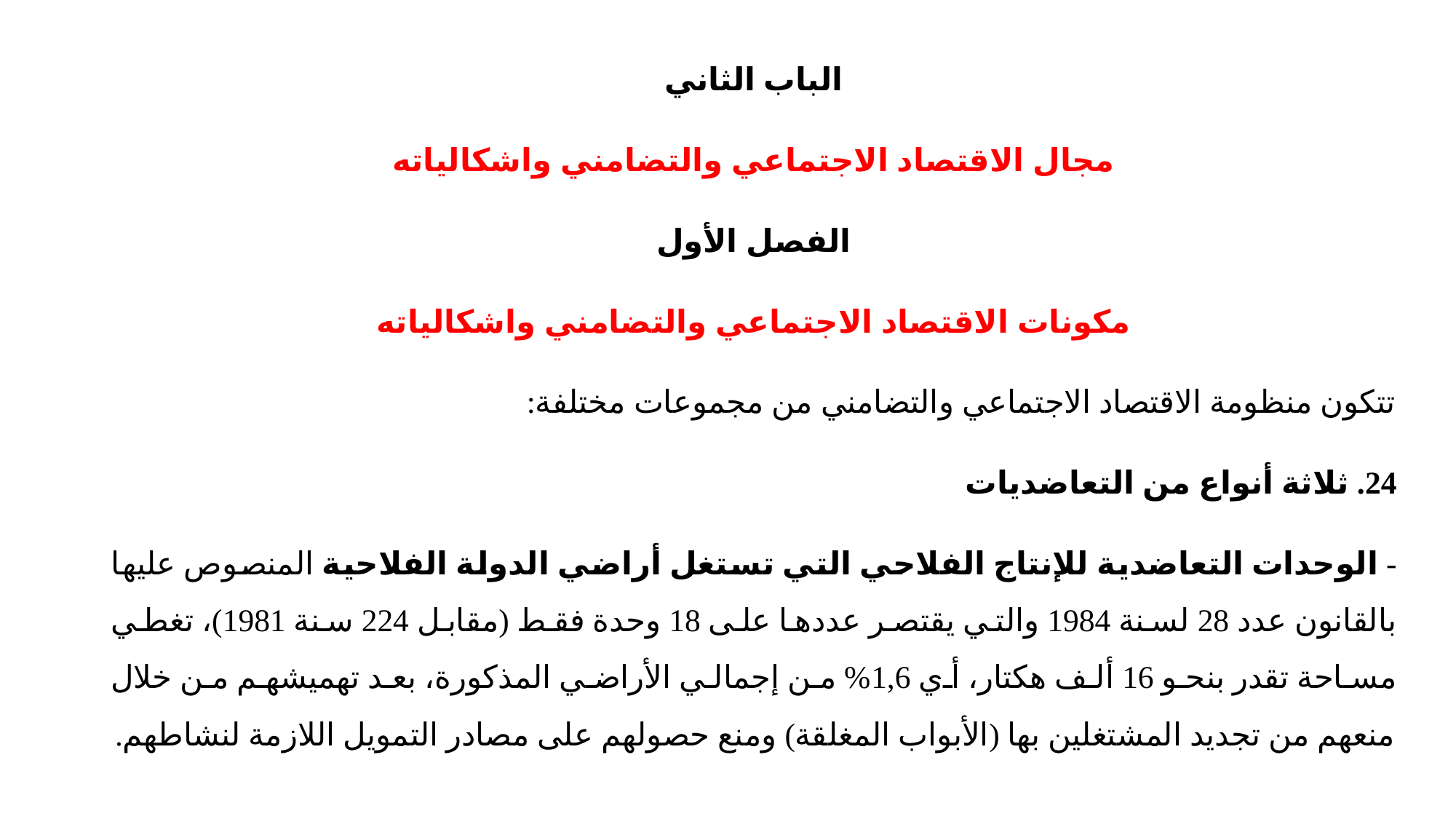

الباب الثاني
مجال الاقتصاد الاجتماعي والتضامني واشكالياته
الفصل الأول
مكونات الاقتصاد الاجتماعي والتضامني واشكالياته
تتكون منظومة الاقتصاد الاجتماعي والتضامني من مجموعات مختلفة:
24. ثلاثة أنواع من التعاضديات
- الوحدات التعاضدية للإنتاج الفلاحي التي تستغل أراضي الدولة الفلاحية المنصوص عليها بالقانون عدد 28 لسنة 1984 والتي يقتصر عددها على 18 وحدة فقط (مقابل 224 سنة 1981)، تغطي مساحة تقدر بنحو 16 ألف هكتار، أي 1,6% من إجمالي الأراضي المذكورة، بعد تهميشهم من خلال منعهم من تجديد المشتغلين بها (الأبواب المغلقة) ومنع حصولهم على مصادر التمويل اللازمة لنشاطهم.